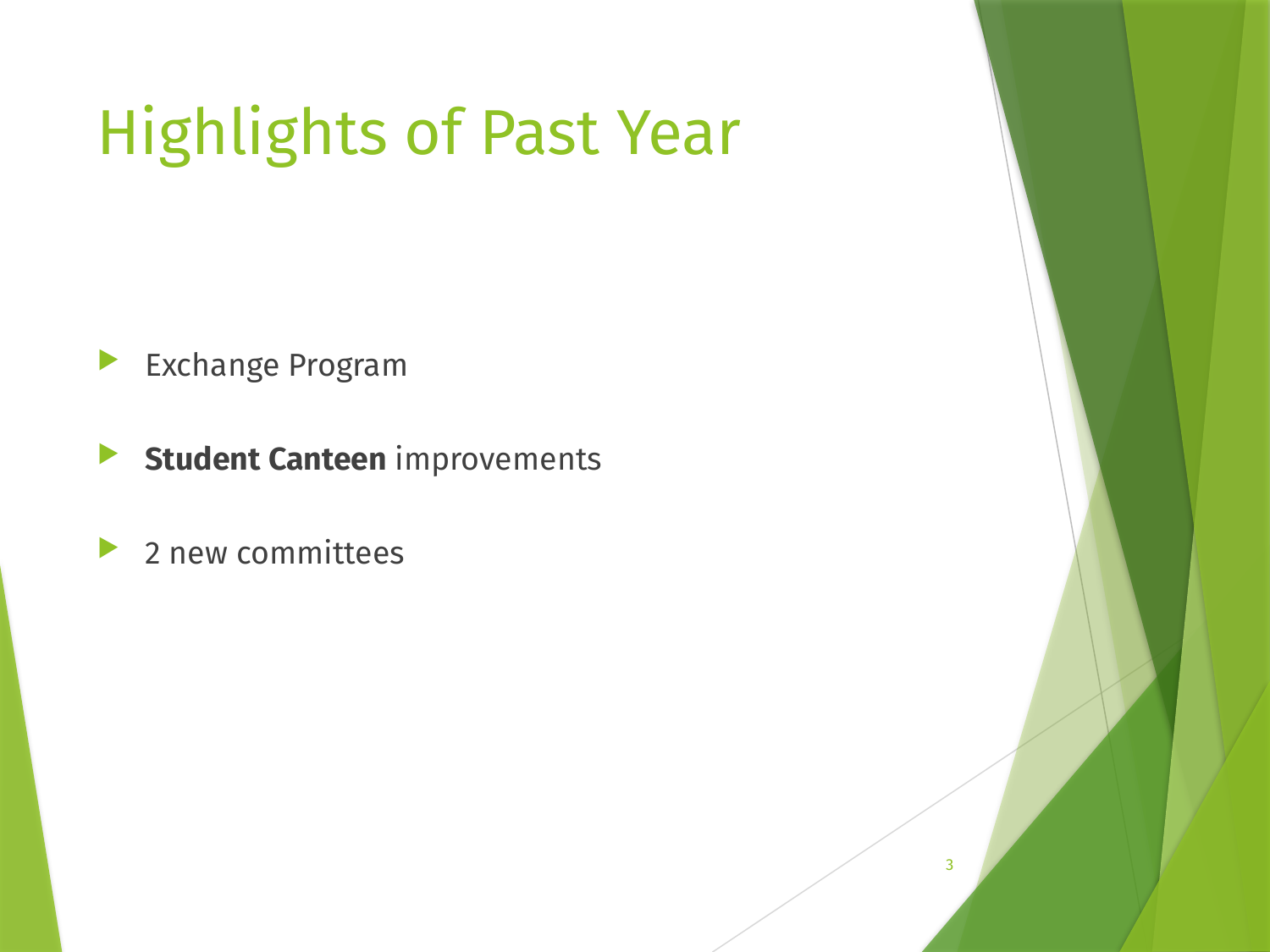

# Highlights of Past Year
Exchange Program
Student Canteen improvements
2 new committees
3